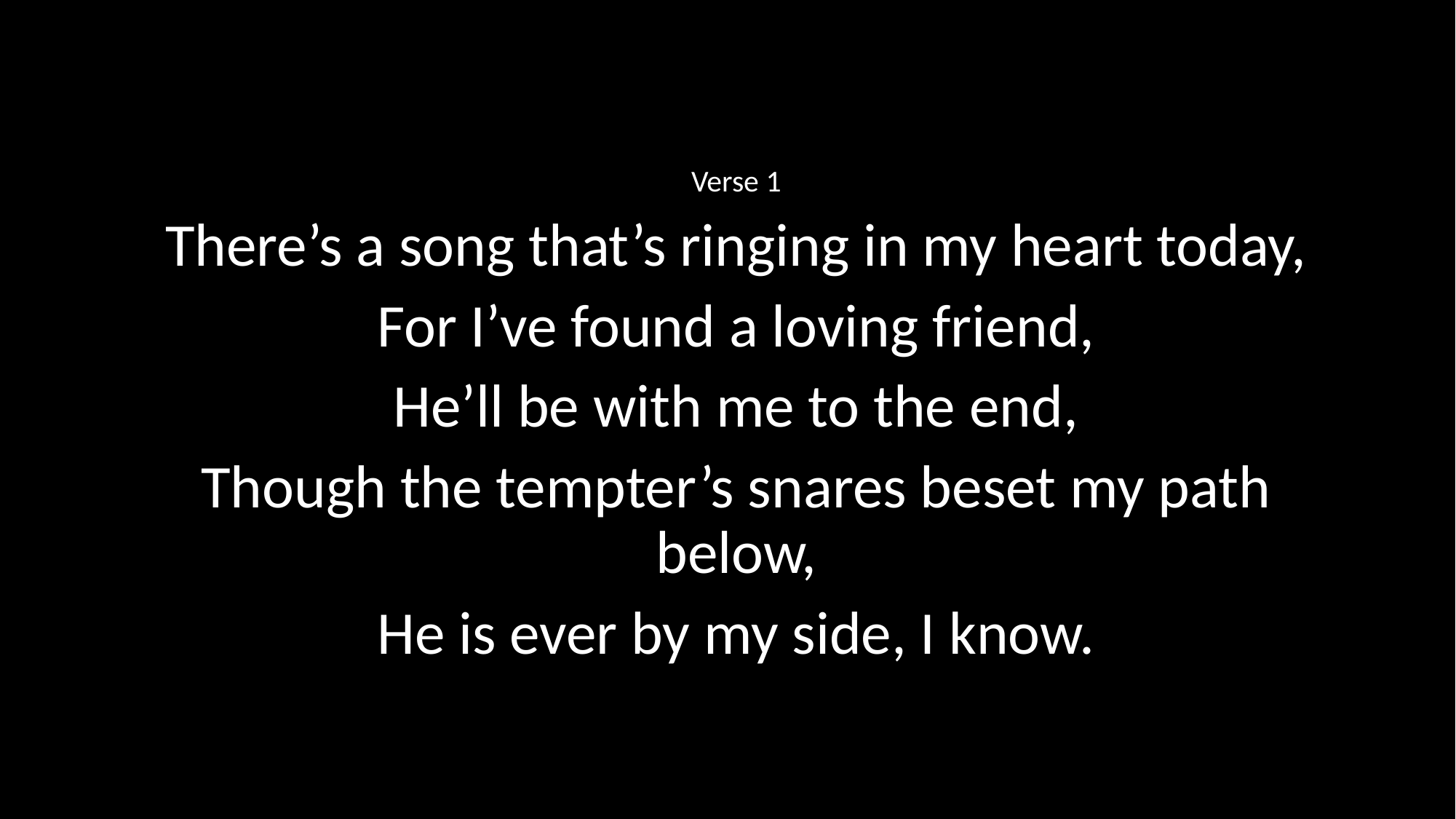

Verse 1
There’s a song that’s ringing in my heart today,
For I’ve found a loving friend,
He’ll be with me to the end,
Though the tempter’s snares beset my path below,
He is ever by my side, I know.